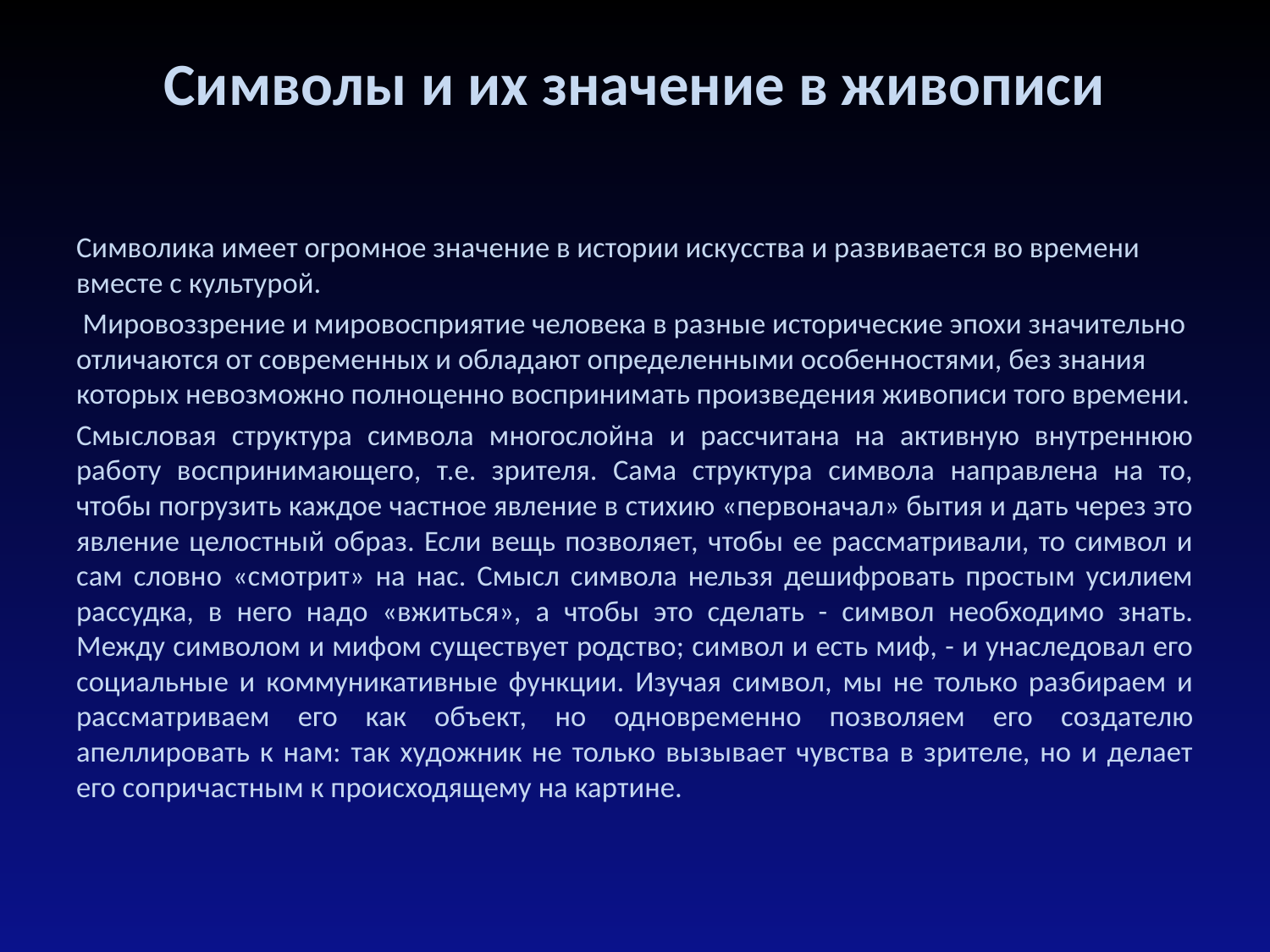

# Символы и их значение в живописи
Символика имеет огромное значение в истории искусства и развивается во времени вместе с культурой.
 Мировоззрение и мировосприятие человека в разные исторические эпохи значительно отличаются от современных и обладают определенными особенностями, без знания которых невозможно полноценно воспринимать произведения живописи того времени.
Смысловая структура символа многослойна и рассчитана на активную внутреннюю работу воспринимающего, т.е. зрителя. Сама структура символа направлена на то, чтобы погрузить каждое частное явление в стихию «первоначал» бытия и дать через это явление целостный образ. Если вещь позволяет, чтобы ее рассматривали, то символ и сам словно «смотрит» на нас. Смысл символа нельзя дешифровать простым усилием рассудка, в него надо «вжиться», а чтобы это сделать - символ необходимо знать. Между символом и мифом существует родство; символ и есть миф, - и унаследовал его социальные и коммуникативные функции. Изучая символ, мы не только разбираем и рассматриваем его как объект, но одновременно позволяем его создателю апеллировать к нам: так художник не только вызывает чувства в зрителе, но и делает его сопричастным к происходящему на картине.